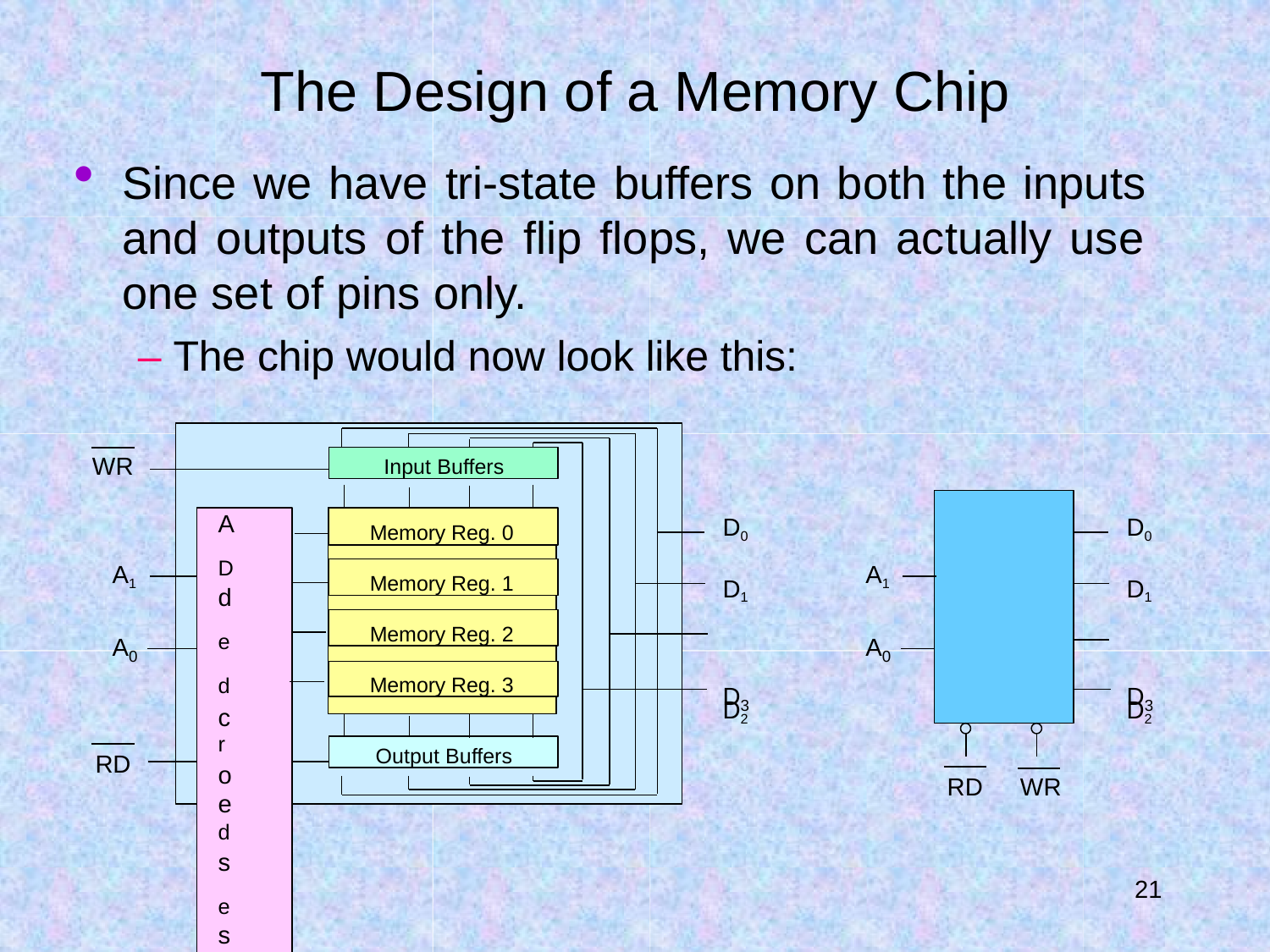

# The Design of a Memory Chip
Since we have tri-state buffers on both the inputs  and outputs of the flip flops, we can actually use  one set of pins only.
– The chip would now look like this:

Input Buffers

WR

A	D
d	e
d	c
r	o
e	d
s	e
s	r
Memory Reg. 0

D0
D1  D2
D0
D1  D2

A1
A1
Memory Reg. 1

Memory Reg. 2
A
A

0
0

Memory Reg. 3
D
D

3
3

Output Buffers

RD

RD	WR

21